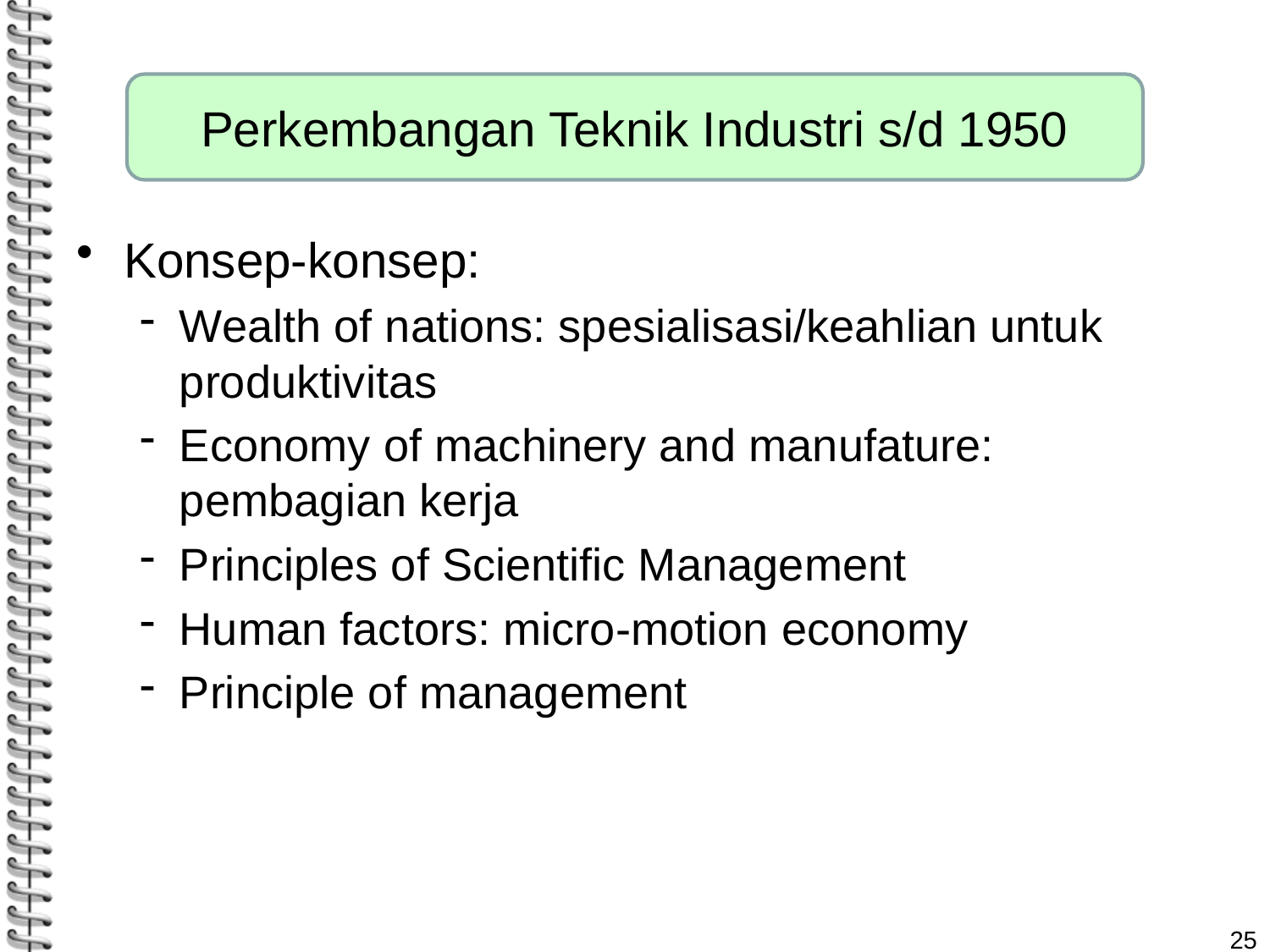

#
Perkembangan Teknik Industri s/d 1950
Konsep-konsep:
Wealth of nations: spesialisasi/keahlian untuk produktivitas
Economy of machinery and manufature: pembagian kerja
Principles of Scientific Management
Human factors: micro-motion economy
Principle of management
25